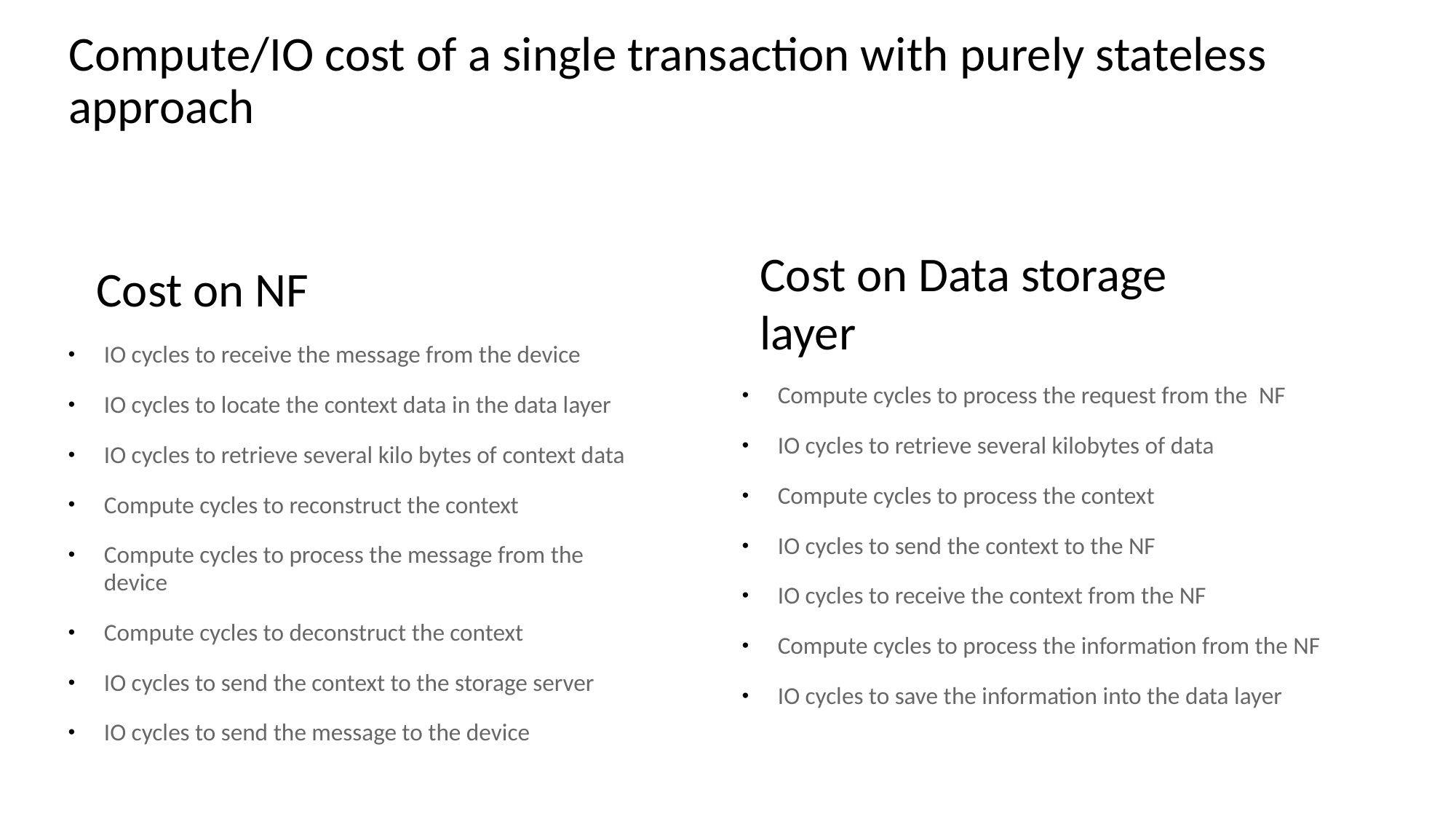

# Compute/IO cost of a single transaction with purely stateless approach
Cost on Data storage layer
Cost on NF

Compute cycles to process the request from the  NF
IO cycles to retrieve several kilobytes of data
Compute cycles to process the context
IO cycles to send the context to the NF
IO cycles to receive the context from the NF
Compute cycles to process the information from the NF
IO cycles to save the information into the data layer

IO cycles to receive the message from the device
IO cycles to locate the context data in the data layer
IO cycles to retrieve several kilo bytes of context data
Compute cycles to reconstruct the context
Compute cycles to process the message from the device
Compute cycles to deconstruct the context
IO cycles to send the context to the storage server
IO cycles to send the message to the device